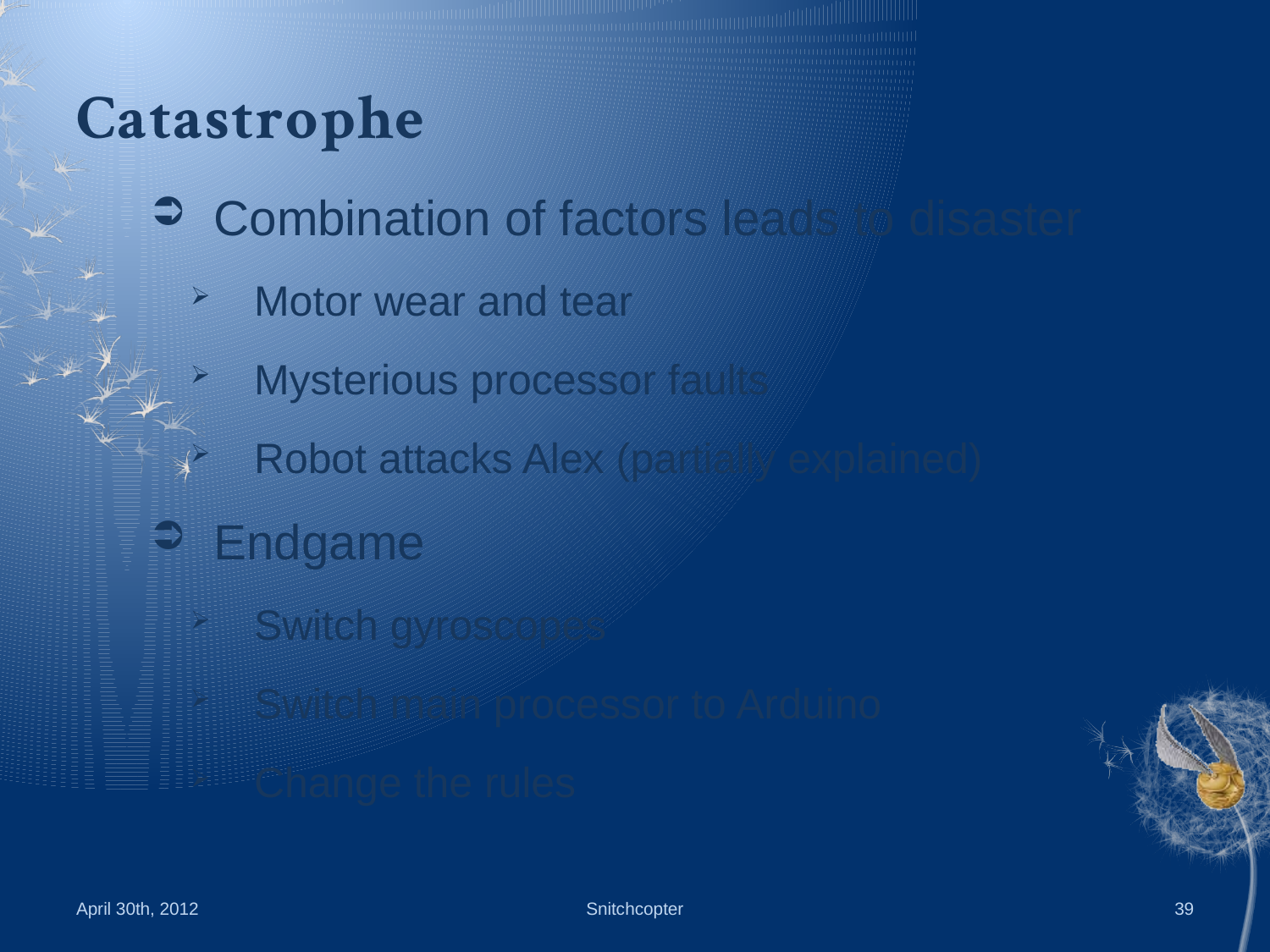

# Catastrophe
Combination of factors leads to disaster
Motor wear and tear
Mysterious processor faults
Robot attacks Alex (partially explained)
Endgame
Switch gyroscopes
Switch main processor to Arduino
Change the rules
April 30th, 2012
Snitchcopter
39